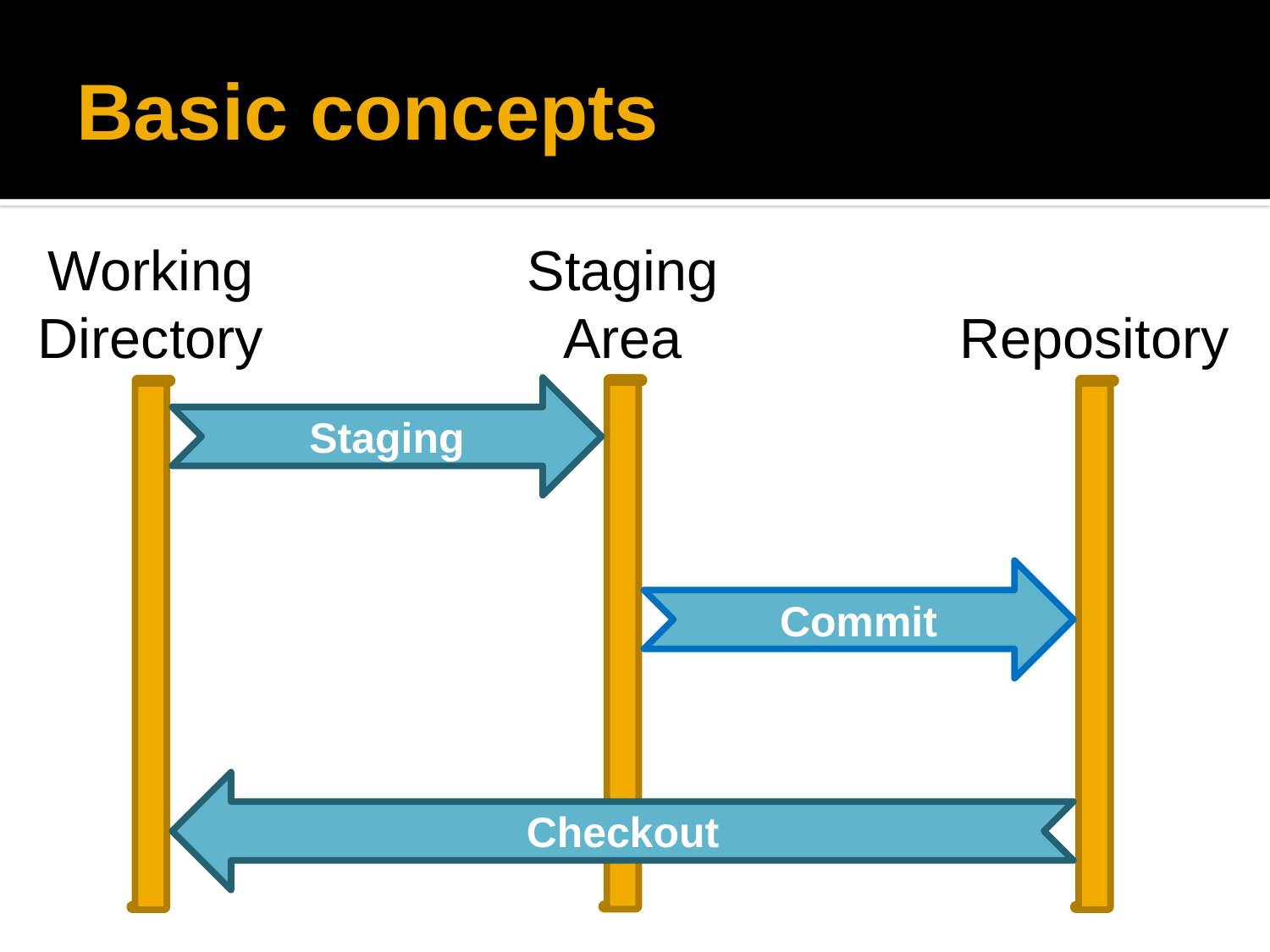

# Basic concepts
Working
Directory
Staging
Area

Repository
Staging

Commit

Checkout